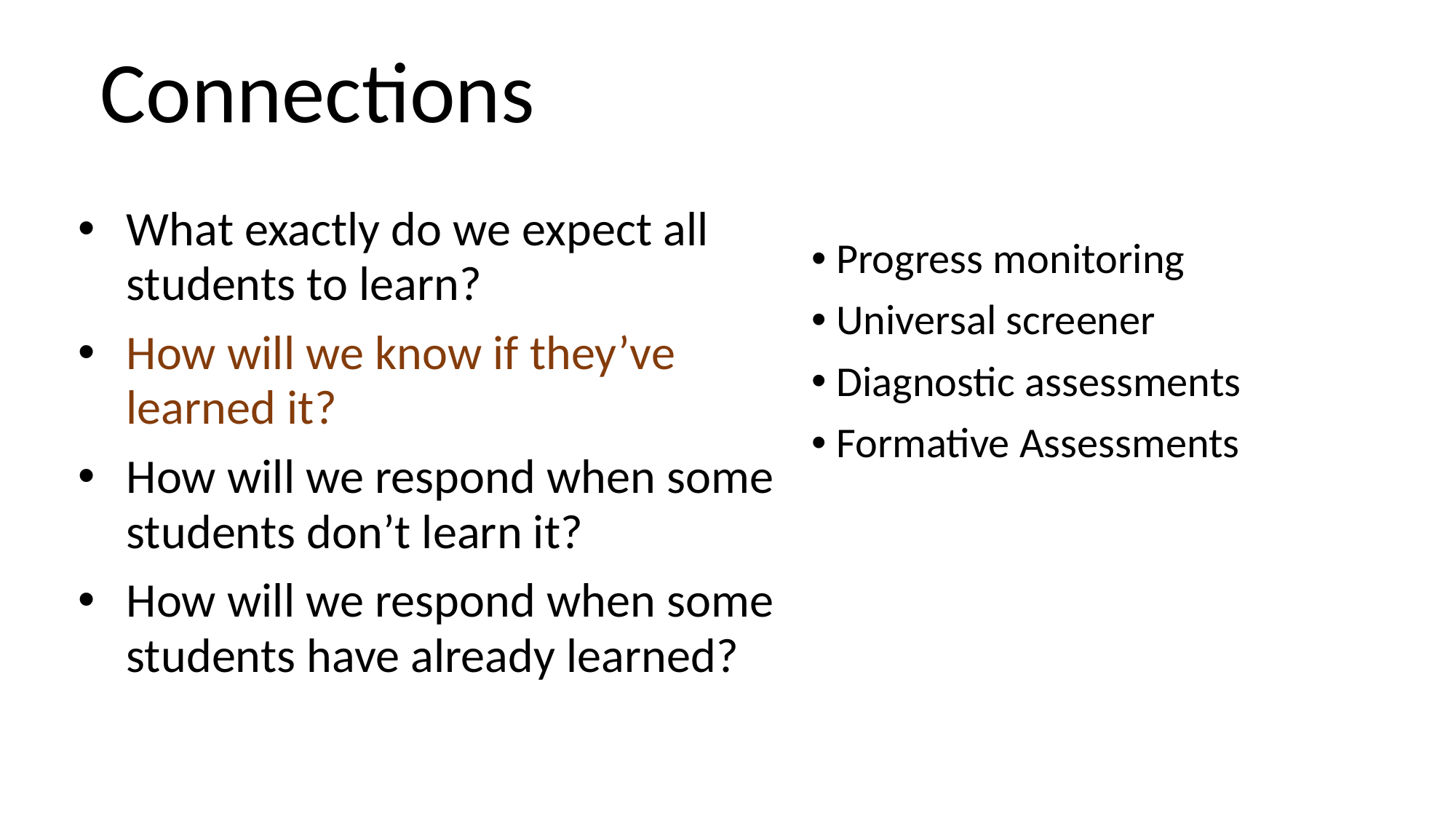

# Connections
What exactly do we expect all students to learn?
How will we know if they’ve learned it?
How will we respond when some students don’t learn it?
How will we respond when some students have already learned?

Progress monitoring
Universal screener
Diagnostic assessments
Formative Assessments